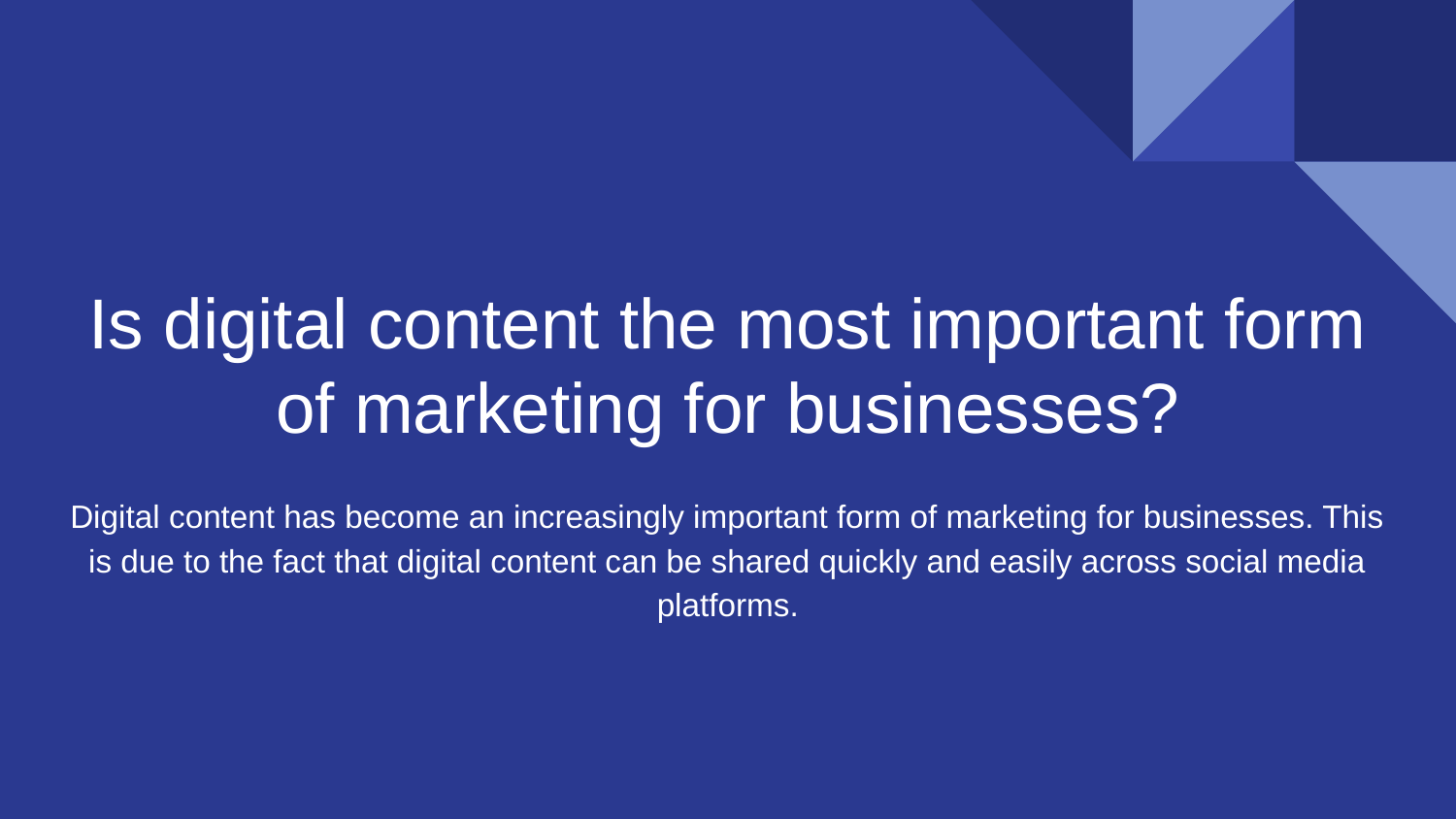

# Is digital content the most important form of marketing for businesses?
Digital content has become an increasingly important form of marketing for businesses. This is due to the fact that digital content can be shared quickly and easily across social media platforms.